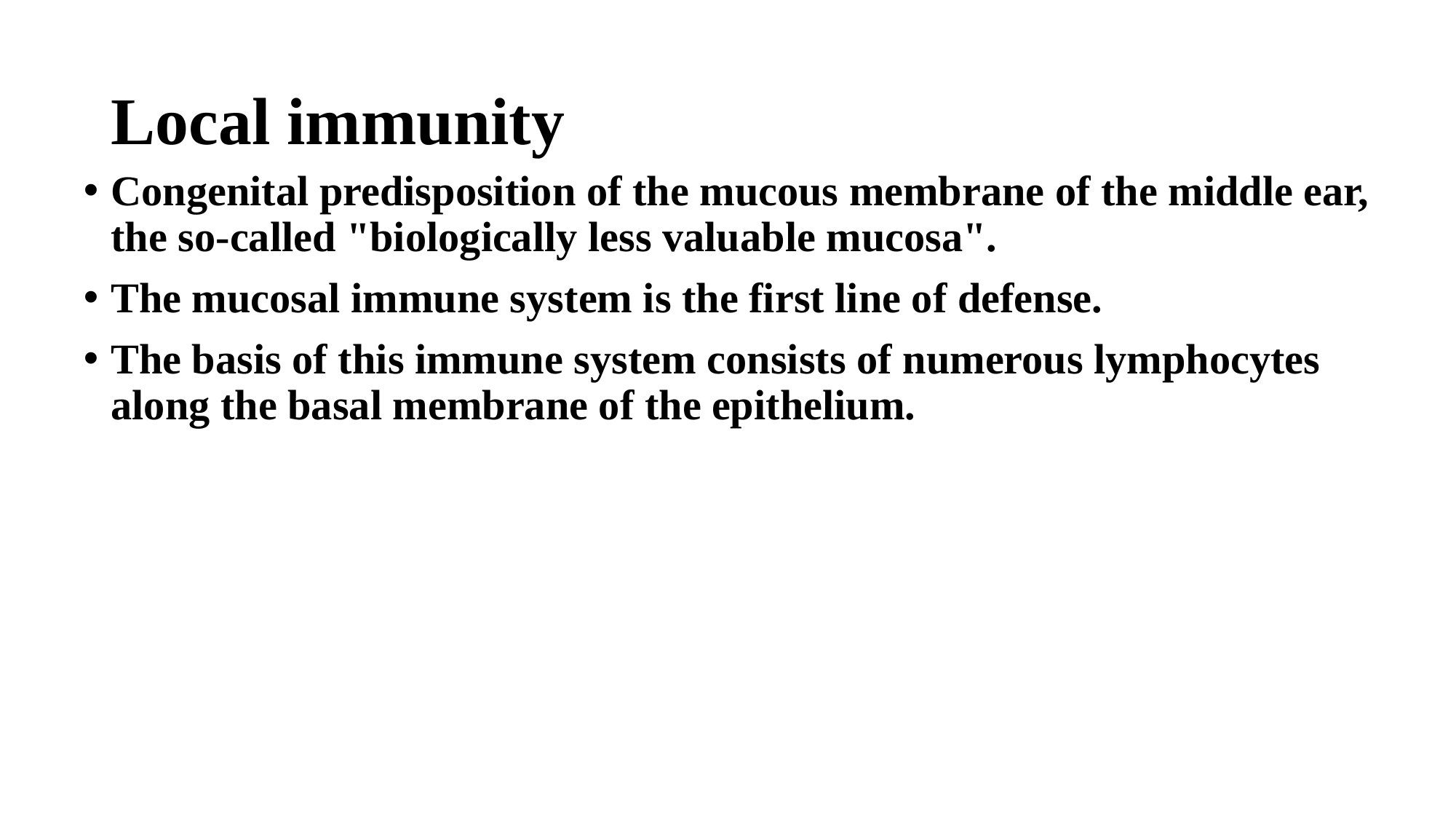

# Local immunity
Congenital predisposition of the mucous membrane of the middle ear, the so-called "biologically less valuable mucosa".
The mucosal immune system is the first line of defense.
The basis of this immune system consists of numerous lymphocytes along the basal membrane of the epithelium.